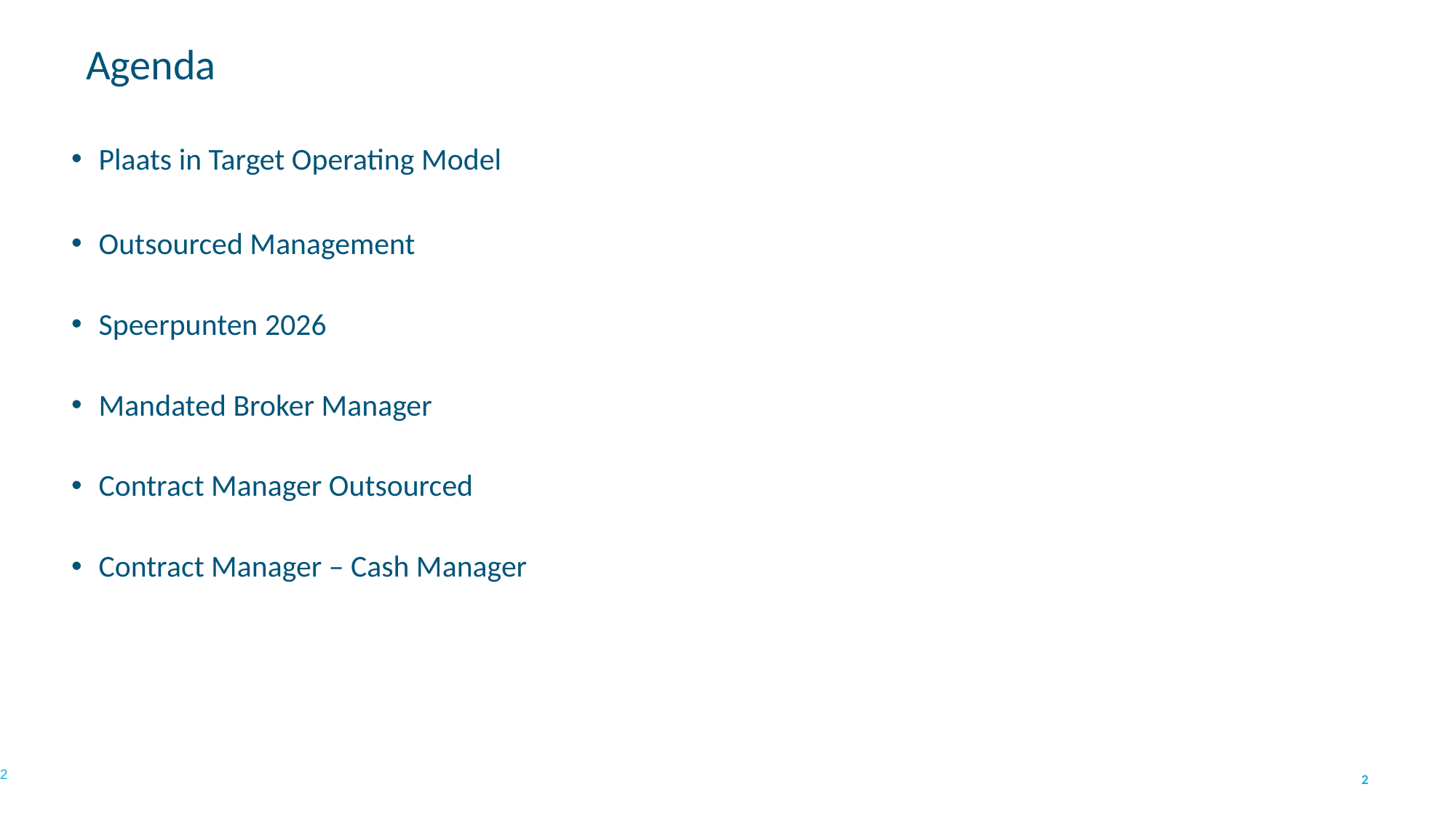

# Agenda
Plaats in Target Operating Model
Outsourced Management
Speerpunten 2026
Mandated Broker Manager
Contract Manager Outsourced
Contract Manager – Cash Manager

2